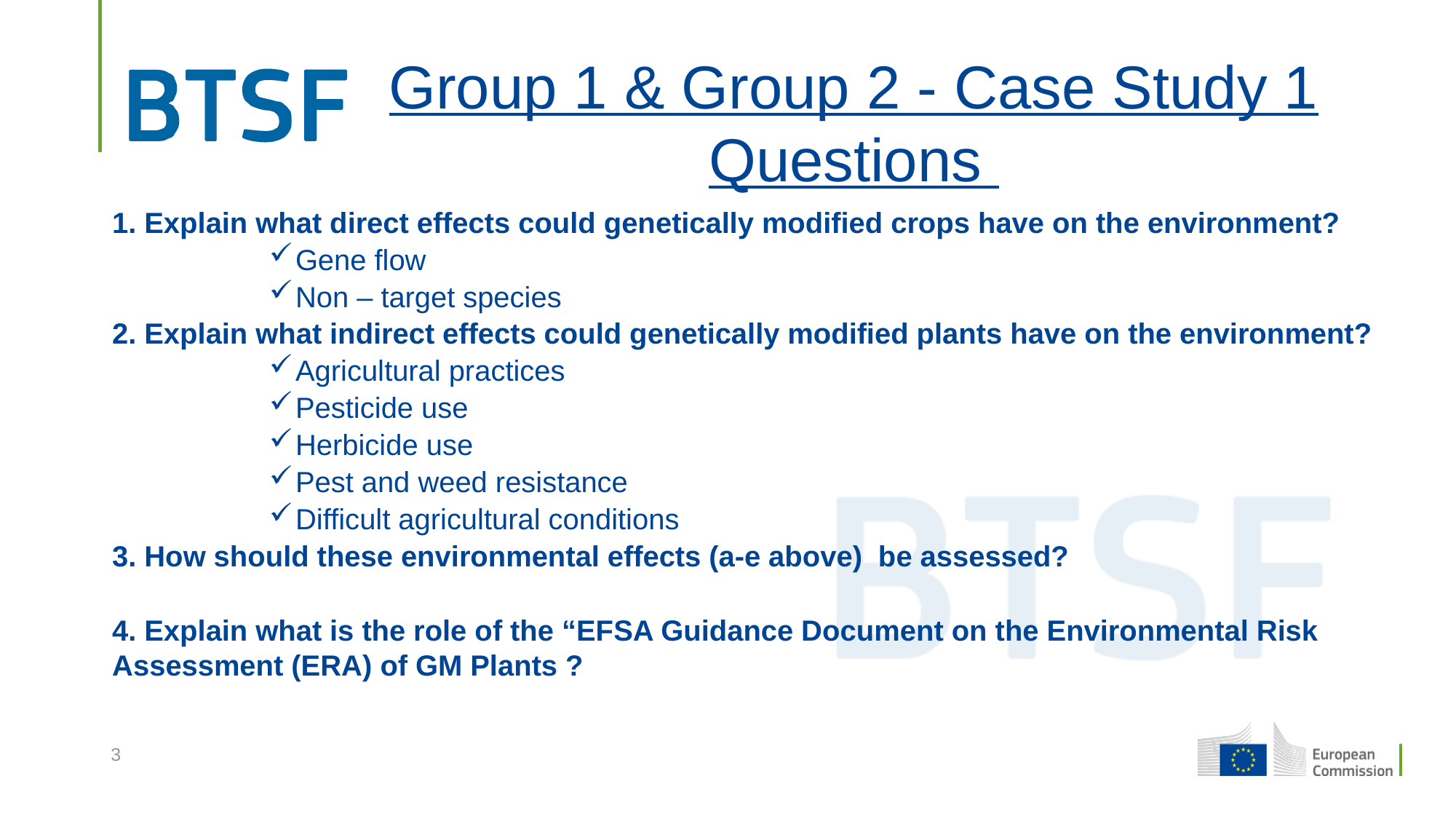

Group 1 & Group 2 - Case Study 1 Questions

1. Explain what direct effects could genetically modified crops have on the environment?
Gene flow
Non – target species
2. Explain what indirect effects could genetically modified plants have on the environment?
Agricultural practices
Pesticide use
Herbicide use
Pest and weed resistance
Difficult agricultural conditions
3. How should these environmental effects (a-e above)  be assessed?

4. Explain what is the role of the “EFSA Guidance Document on the Environmental Risk Assessment (ERA) of GM Plants ?

3